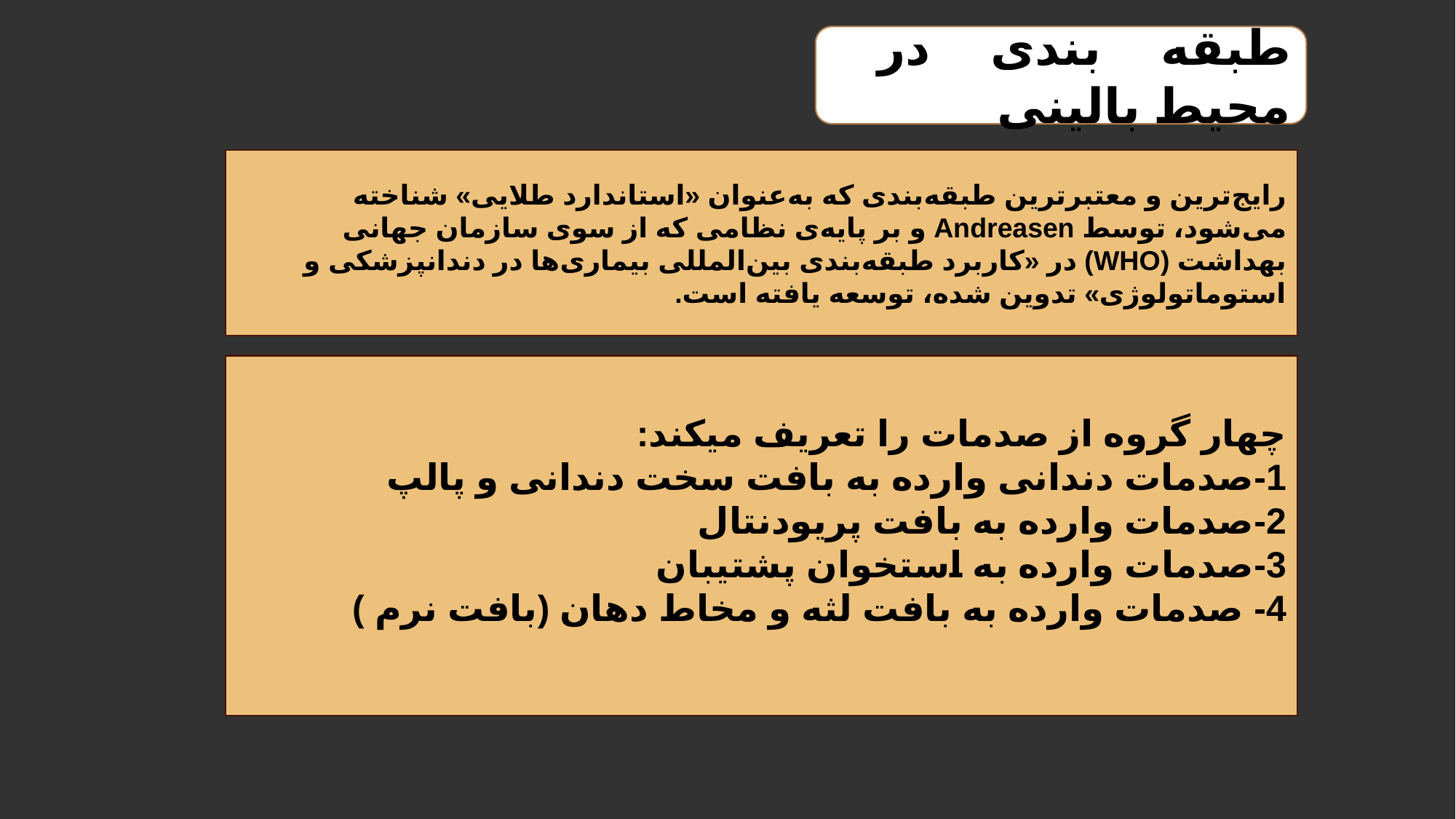

طبقه ‌بندی در محیط بالینی
رایج‌ترین و معتبرترین طبقه‌بندی که به‌عنوان «استاندارد طلایی» شناخته می‌شود، توسط Andreasen و بر پایه‌ی نظامی که از سوی سازمان جهانی بهداشت (WHO) در «کاربرد طبقه‌بندی بین‌المللی بیماری‌ها در دندانپزشکی و استوماتولوژی» تدوین شده، توسعه یافته است.
چهار گروه از صدمات را تعریف میکند:
1-صدمات دندانی وارده به بافت سخت دندانی و پالپ
2-صدمات وارده به بافت پریودنتال
3-صدمات وارده به استخوان پشتیبان
4- صدمات وارده به بافت لثه و مخاط دهان (بافت نرم )